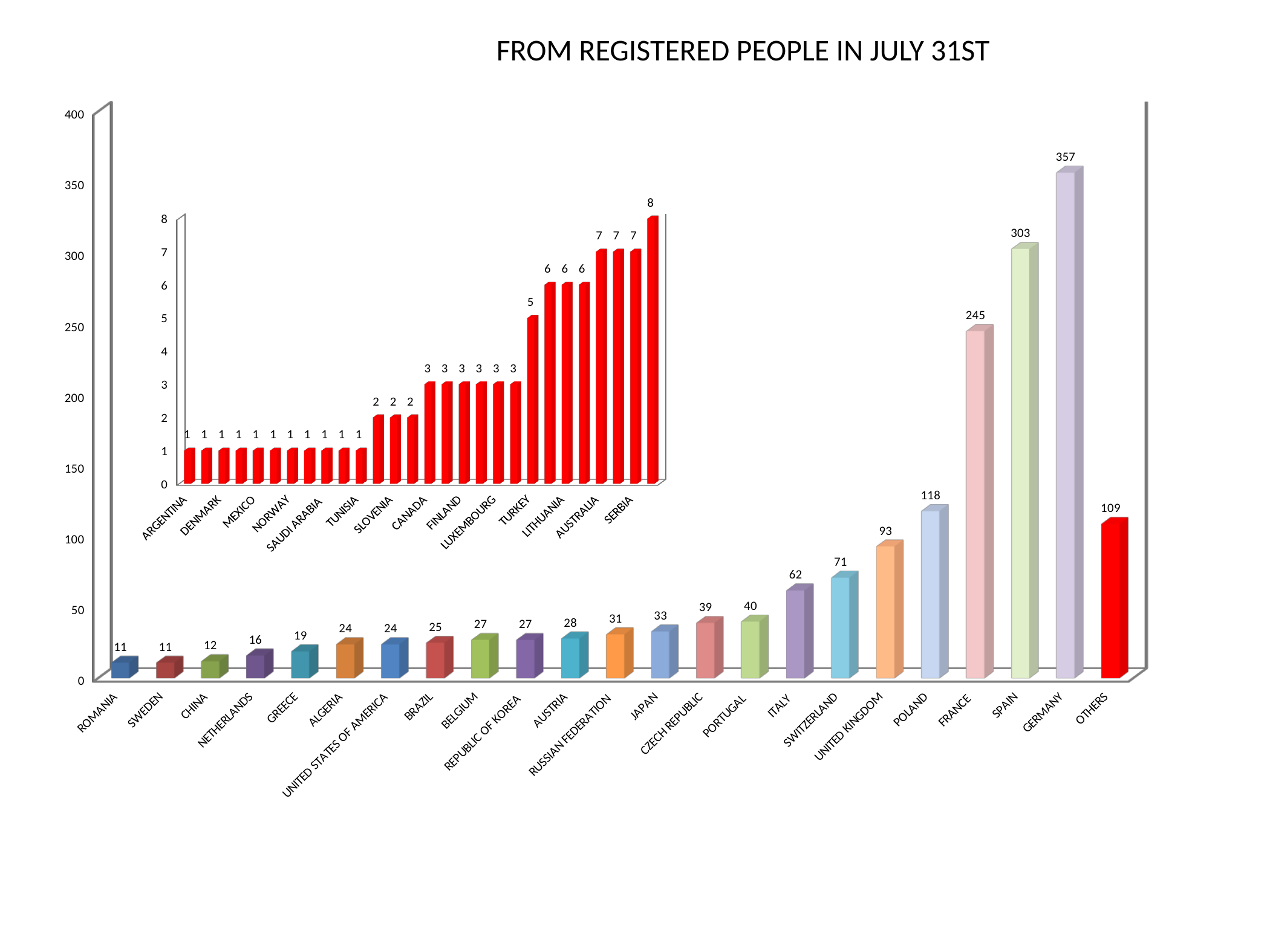

FROM REGISTERED PEOPLE IN JULY 31ST

[unsupported chart]

[unsupported chart]